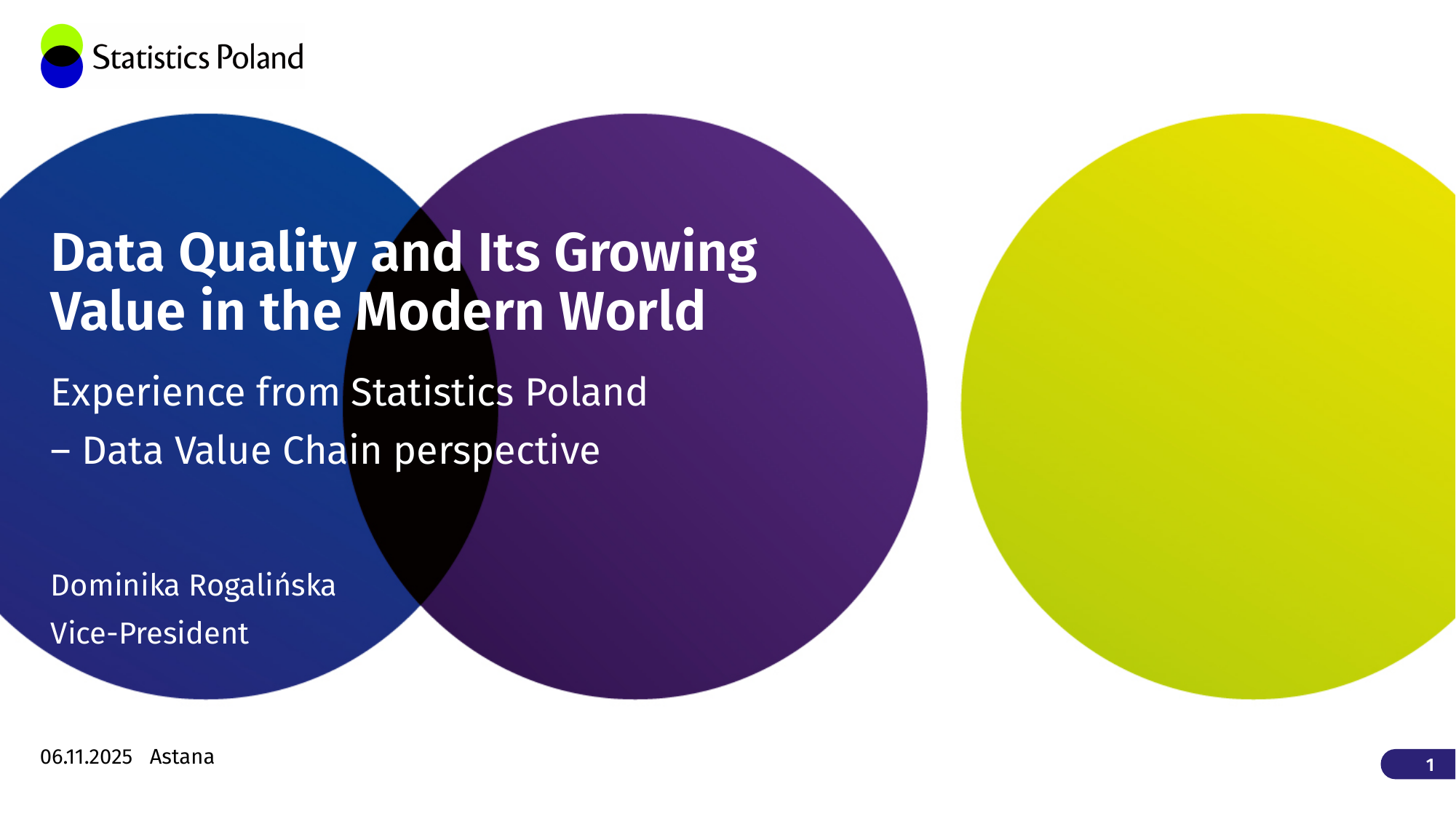

# Data Quality and Its Growing Value in the Modern World
Experience from Statistics Poland
– Data Value Chain perspective

Dominika Rogalińska
Vice-President

06.11.2025   Astana